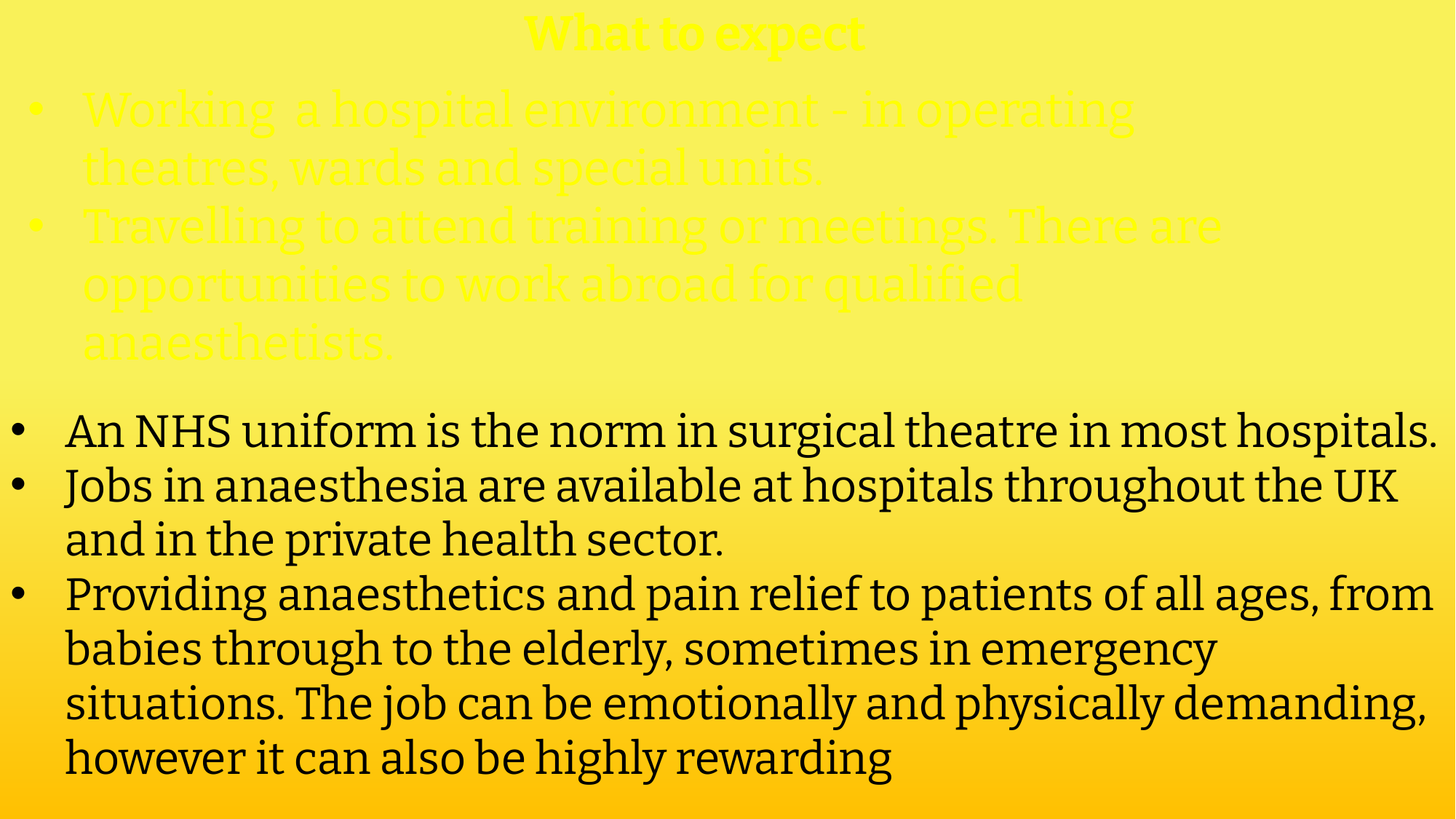

What to expect

Working  a hospital environment - in operating theatres, wards and special units.
Travelling to attend training or meetings. There are opportunities to work abroad for qualified anaesthetists.
An NHS uniform is the norm in surgical theatre in most hospitals.
Jobs in anaesthesia are available at hospitals throughout the UK and in the private health sector.
Providing anaesthetics and pain relief to patients of all ages, from babies through to the elderly, sometimes in emergency situations. The job can be emotionally and physically demanding, however it can also be highly rewarding